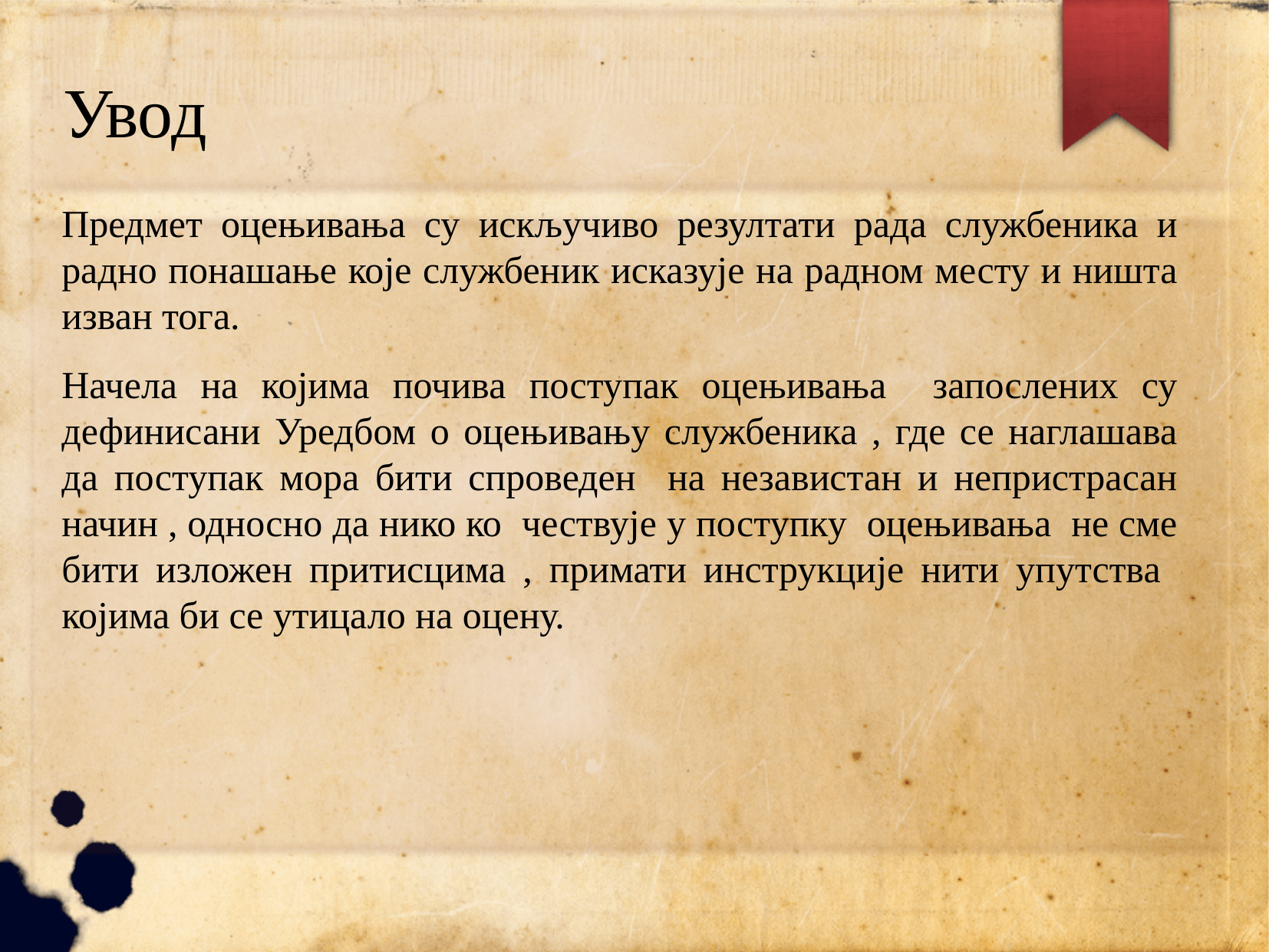

# Увод
Предмет оцењивања су искључиво резултати рада службеника и радно понашање које службеник исказује на радном месту и ништа изван тога.
Начела на којима почива поступак оцењивања  запослених су дефинисани Уредбом о оцењивању службеника , где се наглашава да поступак мора бити спроведен  на независтан и непристрасан начин , односно да нико ко  чествује у поступку  оцењивања  не сме бити изложен притисцима , примати инструкције нити упутства  којима би се утицало на оцену.